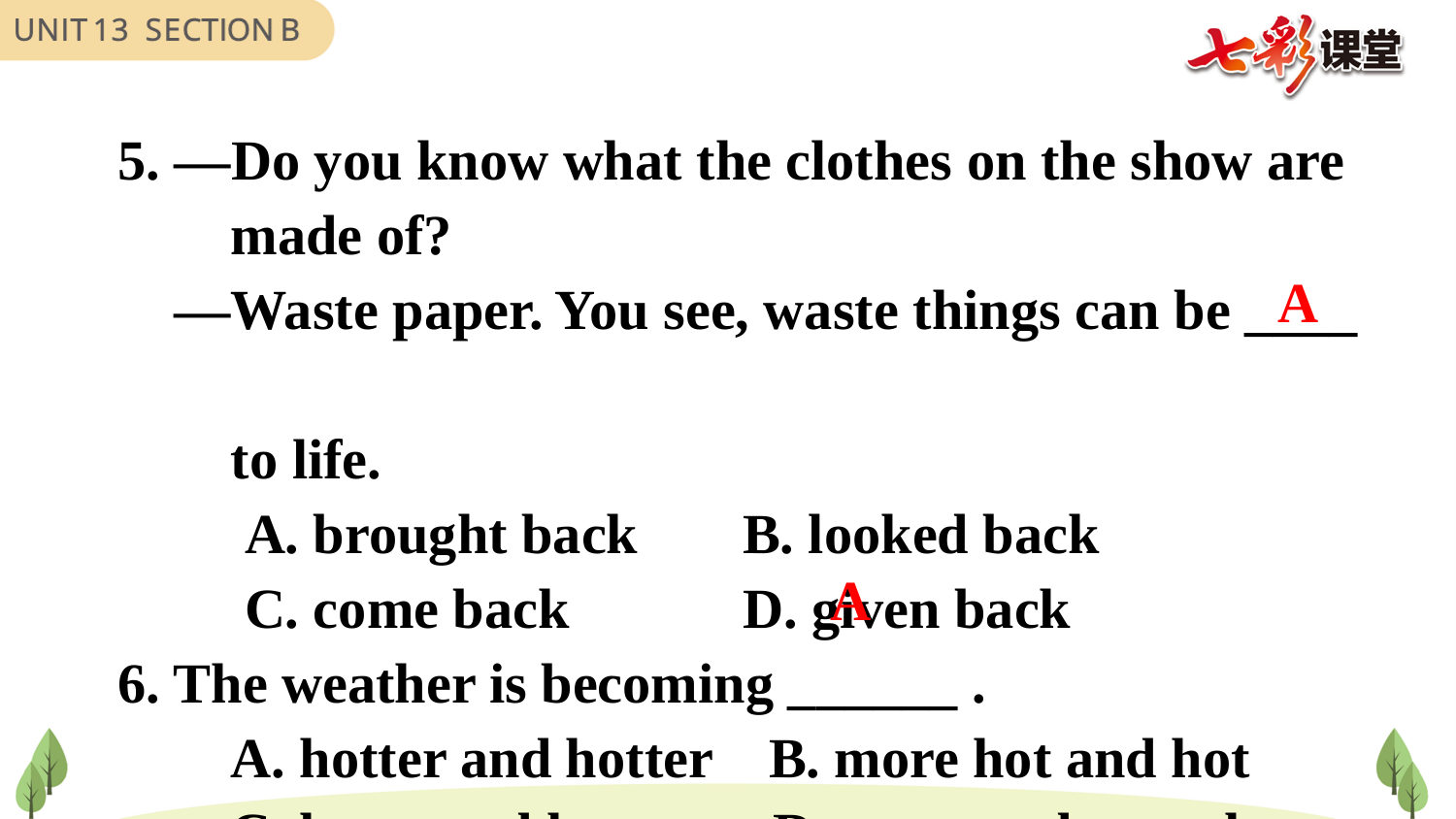

5. —Do you know what the clothes on the show are
        made of?
    —Waste paper. You see, waste things can be ____
        to life.
         A. brought back	   B. looked back
         C. come back	   D. given back
6. The weather is becoming ______ .
        A. hotter and hotter    B. more hot and hot
        C. hoter and hoter       D. more and more hot
A
A